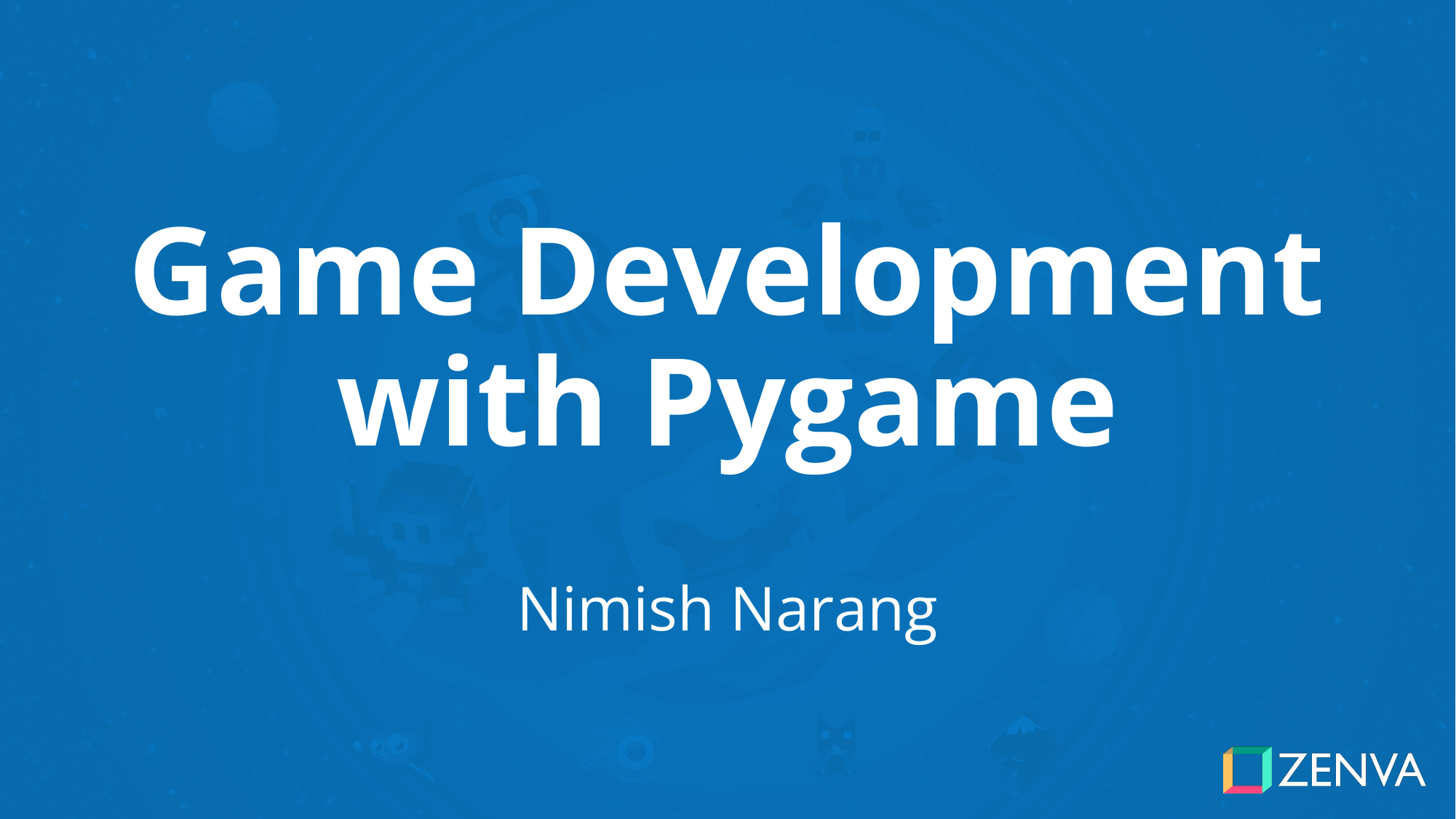

# Game Development with Pygame
Nimish Narang